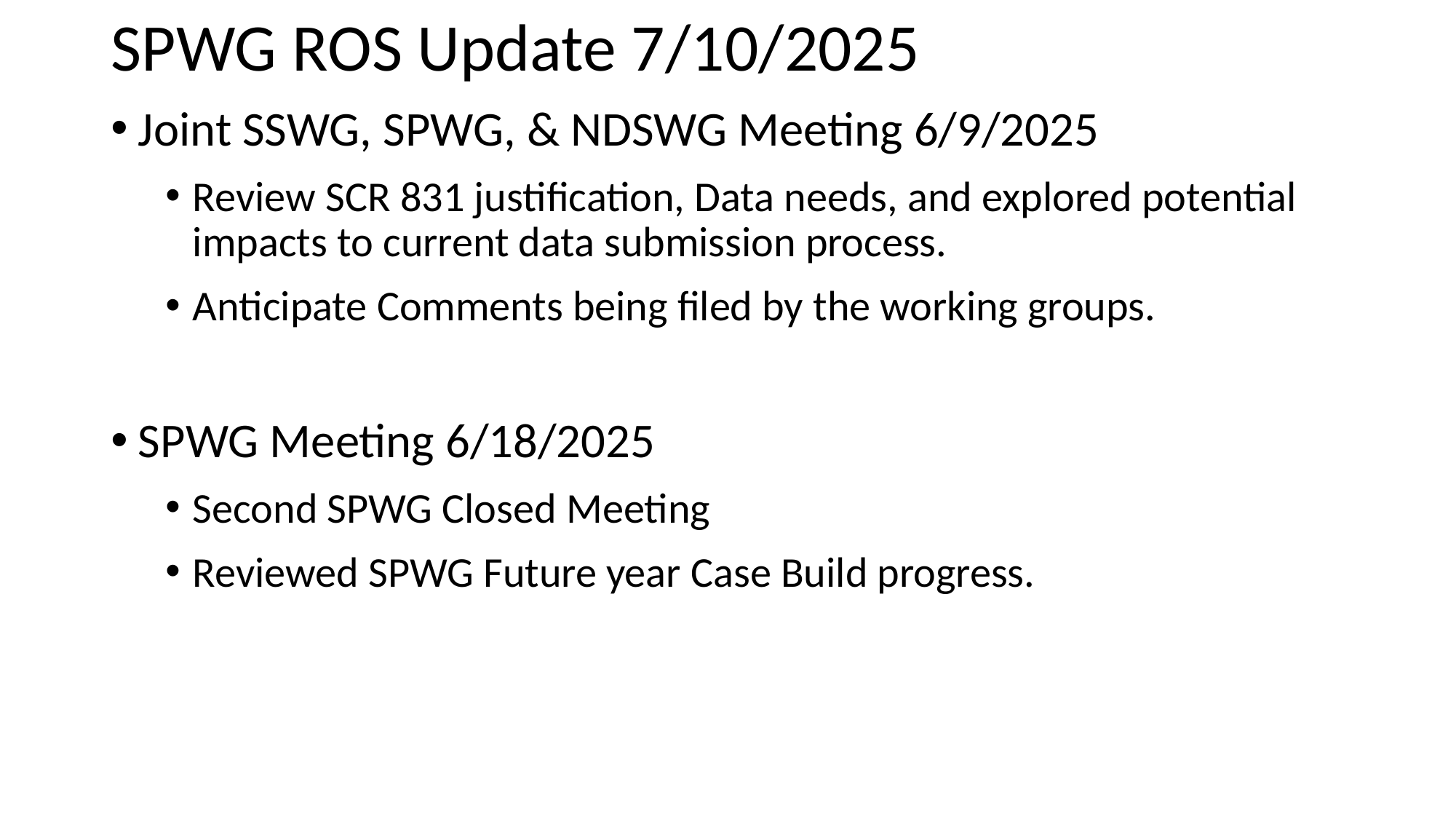

# SPWG ROS Update 7/10/2025
Joint SSWG, SPWG, & NDSWG Meeting 6/9/2025
Review SCR 831 justification, Data needs, and explored potential impacts to current data submission process.
Anticipate Comments being filed by the working groups.

SPWG Meeting 6/18/2025
Second SPWG Closed Meeting
Reviewed SPWG Future year Case Build progress.